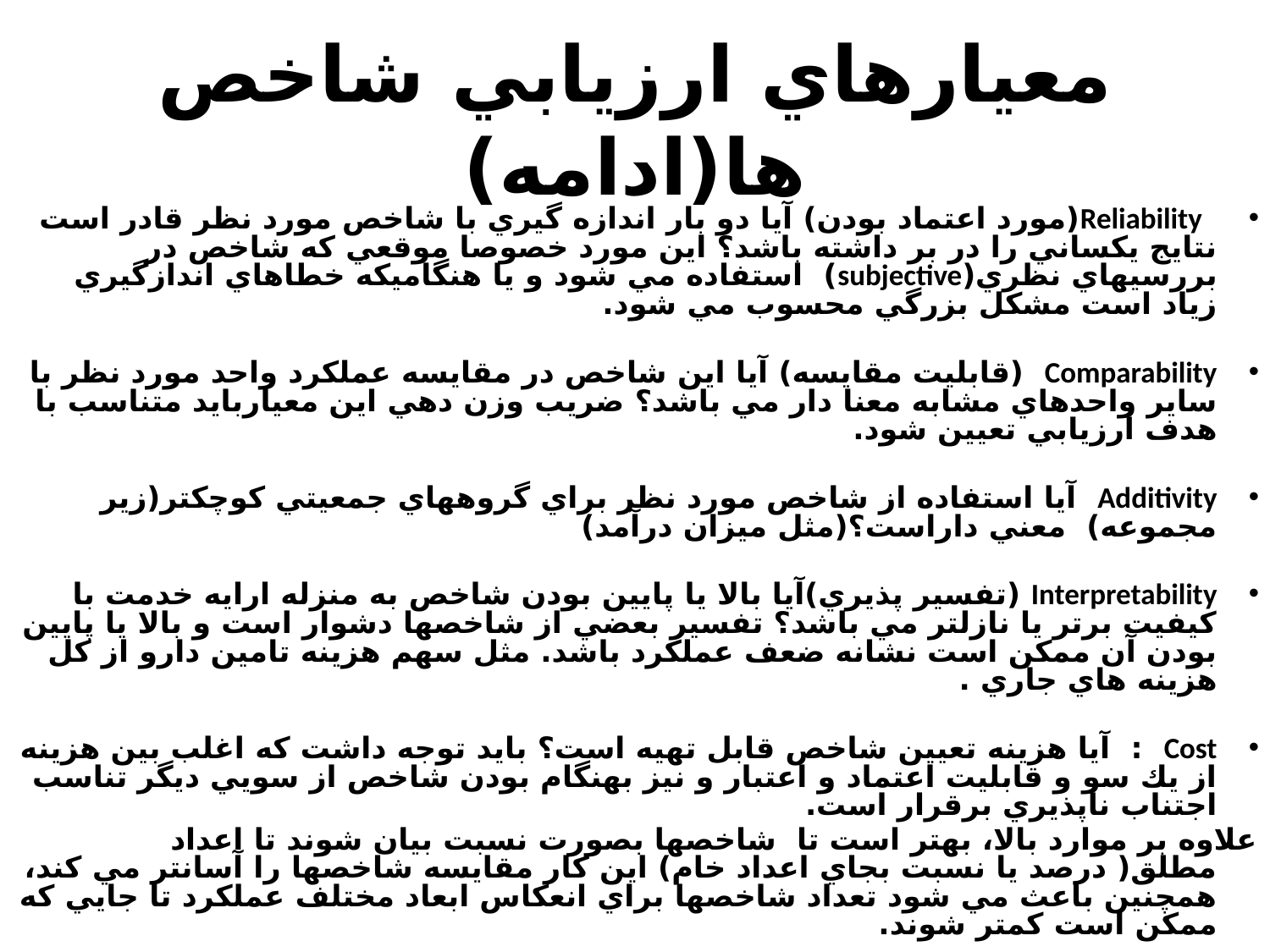

# معيارهاي ارزيابي شاخص ها(ادامه)

  Reliability(مورد اعتماد بودن) آيا دو بار اندازه گيري با شاخص مورد نظر قادر است نتايج يكساني را در بر داشته باشد؟ اين مورد خصوصا موقعي كه شاخص در بررسيهاي نظري(subjective)  استفاده مي شود و يا هنگاميكه خطاهاي اندازگيري زياد است مشكل بزرگي محسوب مي شود.

Comparability  (قابليت مقايسه) آيا اين شاخص در مقايسه عملكرد واحد مورد نظر با ساير واحدهاي مشابه معنا دار مي باشد؟ ضريب وزن دهي اين معياربايد متناسب با هدف ارزيابي تعيين شود.

Additivity  آيا استفاده از شاخص مورد نظر براي گروههاي جمعيتي كوچكتر(زير مجموعه)  معني داراست؟(مثل ميزان درآمد)

Interpretability (تفسير پذيري)آيا بالا يا پايين بودن شاخص به منزله ارايه خدمت با كيفيت برتر يا نازلتر مي باشد؟ تفسير بعضي از شاخصها دشوار است و بالا يا پايين بودن آن ممكن است نشانه ضعف عملكرد باشد. مثل سهم هزينه تامين دارو از كل هزينه هاي جاري .

Cost  :  آيا هزينه تعيين شاخص قابل تهيه است؟ بايد توجه داشت كه اغلب بين هزينه از يك سو و قابليت اعتماد و اعتبار و نيز بهنگام بودن شاخص از سويي ديگر تناسب اجتناب ناپذيري برقرار است.
علاوه بر موارد بالا، بهتر است تا  شاخصها بصورت نسبت بيان شوند تا اعداد مطلق( درصد يا نسبت بجاي اعداد خام) اين كار مقايسه شاخصها را آسانتر مي كند، همچنين باعث مي شود تعداد شاخصها براي انعكاس ابعاد مختلف عملكرد تا جايي كه ممكن است كمتر شوند.